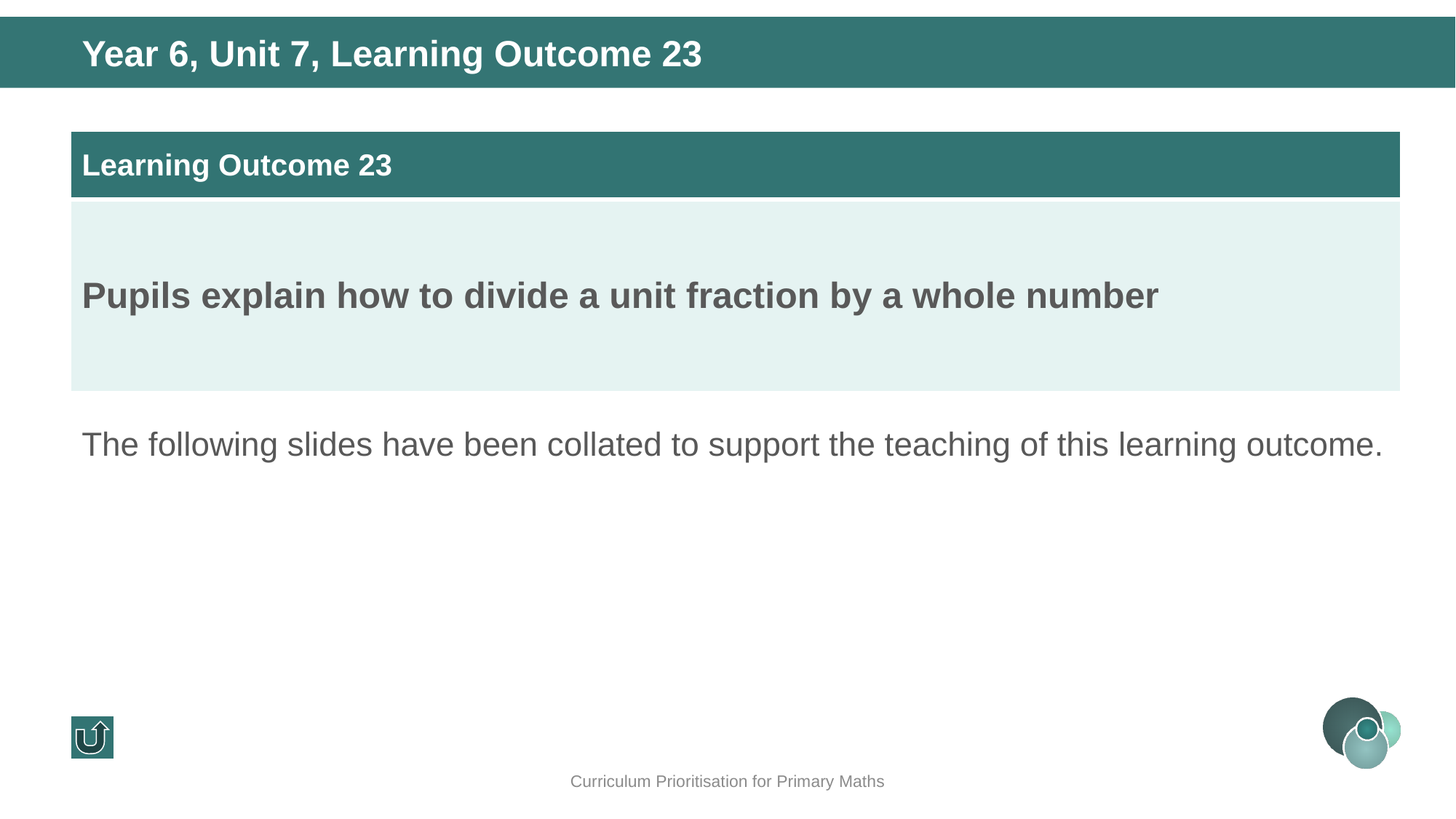

Year 6, Unit 7, Learning Outcome 23
| Learning Outcome 23 |
| --- |
| Pupils explain how to divide a unit fraction by a whole number |
The following slides have been collated to support the teaching of this learning outcome.

Curriculum Prioritisation for Primary Maths